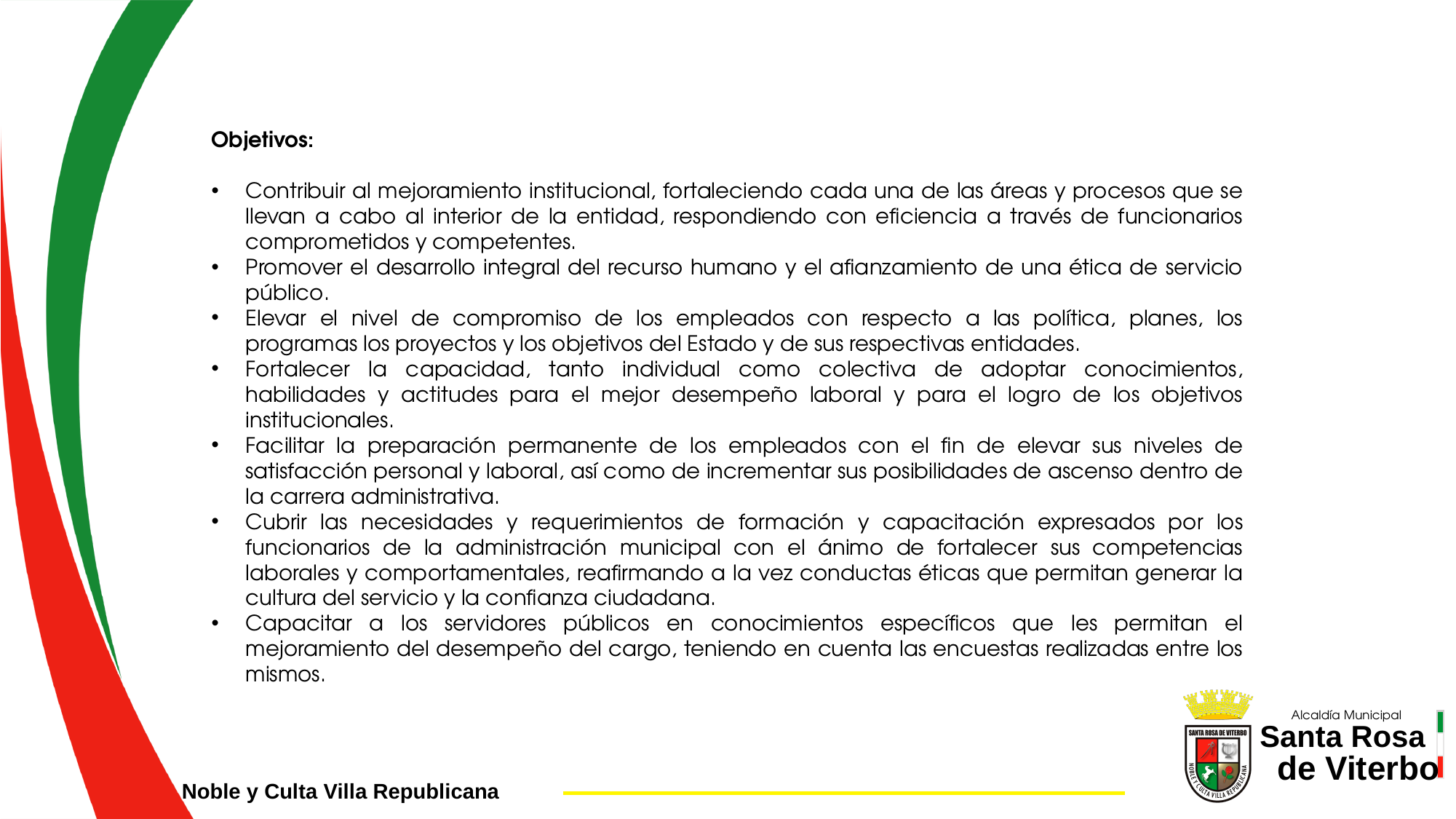

Objetivos:

Contribuir al mejoramiento institucional, fortaleciendo cada una de las áreas y procesos que se llevan a cabo al interior de la entidad, respondiendo con eficiencia a través de funcionarios comprometidos y competentes.
Promover el desarrollo integral del recurso humano y el afianzamiento de una ética de servicio público.
Elevar el nivel de compromiso de los empleados con respecto a las política, planes, los programas los proyectos y los objetivos del Estado y de sus respectivas entidades.
Fortalecer la capacidad, tanto individual como colectiva de adoptar conocimientos, habilidades y actitudes para el mejor desempeño laboral y para el logro de los objetivos institucionales.
Facilitar la preparación permanente de los empleados con el fin de elevar sus niveles de satisfacción personal y laboral, así como de incrementar sus posibilidades de ascenso dentro de la carrera administrativa.
Cubrir las necesidades y requerimientos de formación y capacitación expresados por los funcionarios de la administración municipal con el ánimo de fortalecer sus competencias laborales y comportamentales, reafirmando a la vez conductas éticas que permitan generar la cultura del servicio y la confianza ciudadana.
Capacitar a los servidores públicos en conocimientos específicos que les permitan el mejoramiento del desempeño del cargo, teniendo en cuenta las encuestas realizadas entre los mismos.